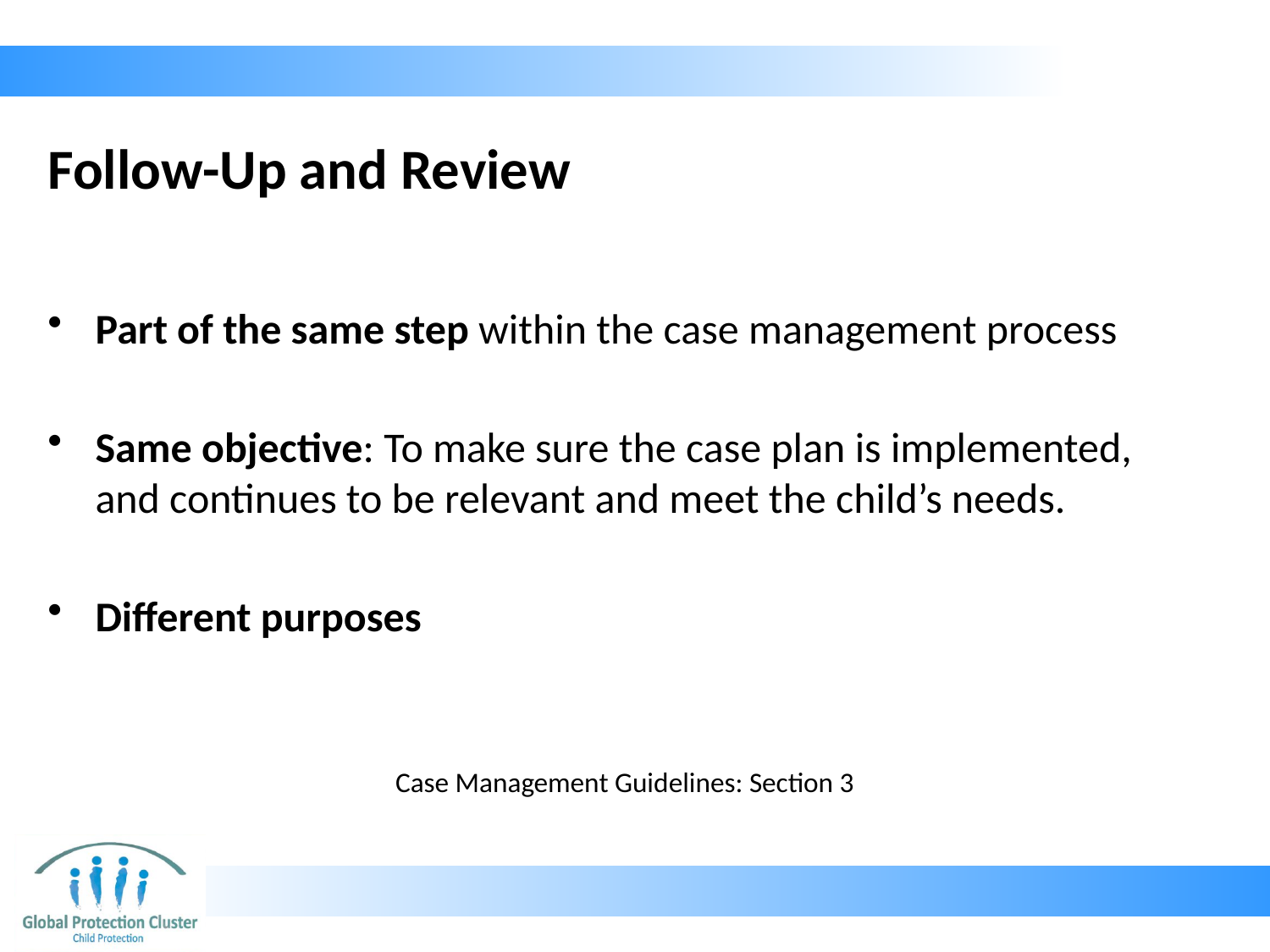

# Follow-Up and Review

Part of the same step within the case management process

Same objective: To make sure the case plan is implemented, and continues to be relevant and meet the child’s needs.

Different purposes

Case Management Guidelines: Section 3